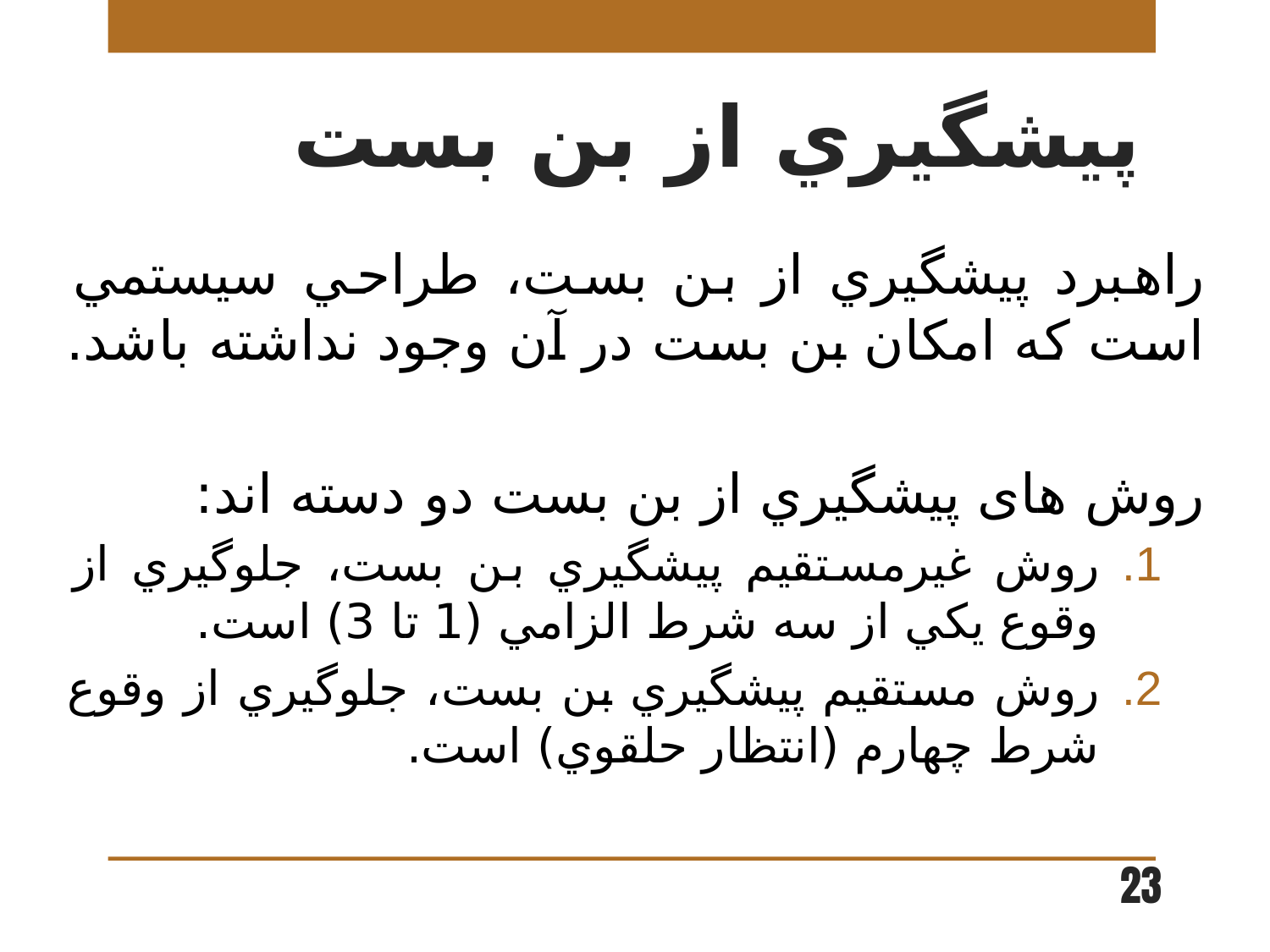

# پيشگيري از بن بست
راهبرد پيشگيري از بن بست، طراحي سيستمي است كه امكان بن بست در آن وجود نداشته باشد.

روش های پيشگيري از بن بست دو دسته اند:
روش غيرمستقيم پيشگيري بن بست، جلوگيري از وقوع يكي از سه شرط الزامي (1 تا 3) است.
روش مستقيم پيشگيري بن بست، جلوگيري از وقوع شرط چهارم (انتظار حلقوي) است.

23